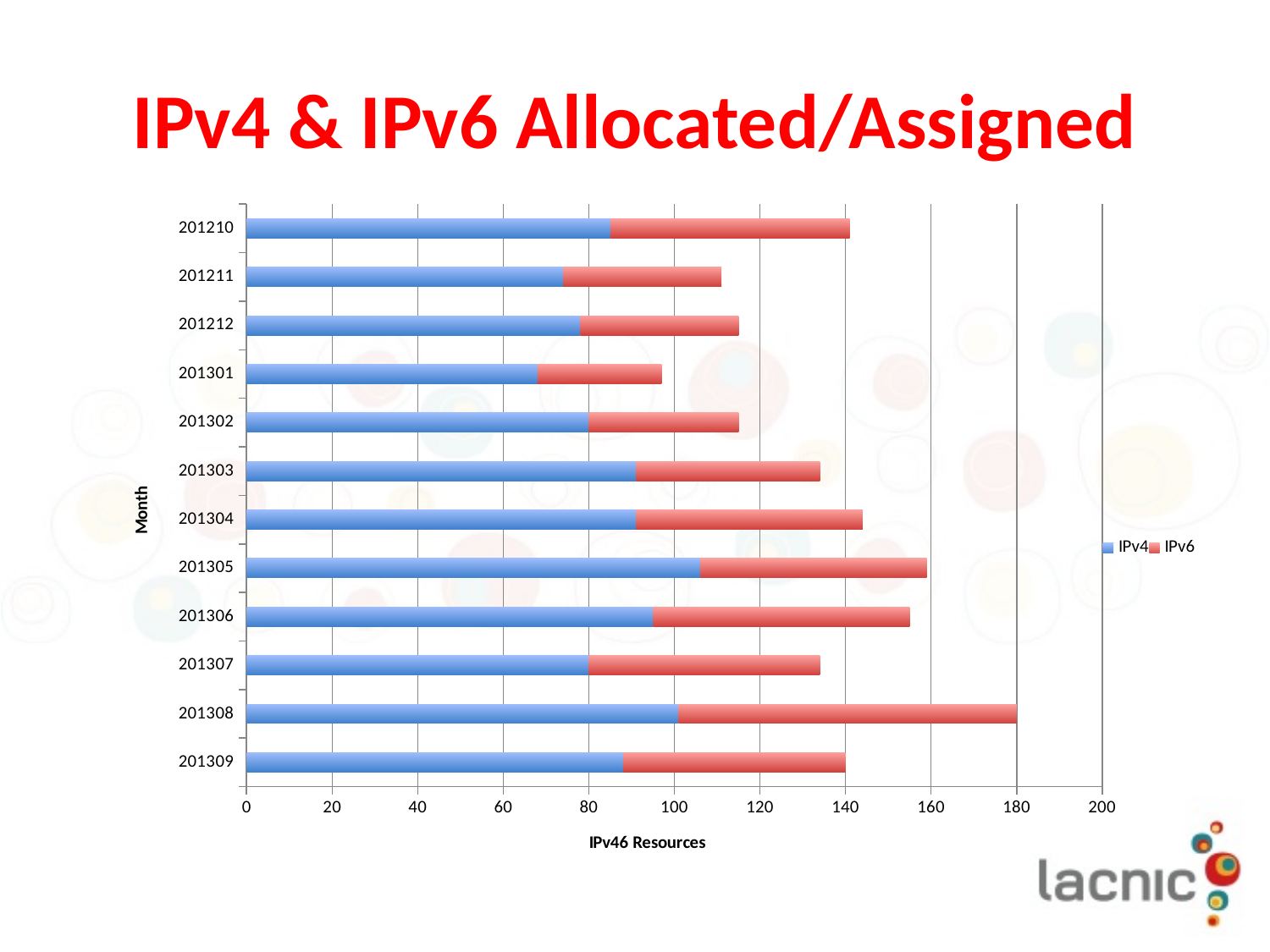

# IPv4 & IPv6 Allocated/Assigned

### Chart

| Category |  |  |
|---|---|---|
| 201309.0 | 88.0 | 52.0 |
| 201308.0 | 101.0 | 79.0 |
| 201307.0 | 80.0 | 54.0 |
| 201306.0 | 95.0 | 60.0 |
| 201305.0 | 106.0 | 53.0 |
| 201304.0 | 91.0 | 53.0 |
| 201303.0 | 91.0 | 43.0 |
| 201302.0 | 80.0 | 35.0 |
| 201301.0 | 68.0 | 29.0 |
| 201212.0 | 78.0 | 37.0 |
| 201211.0 | 74.0 | 37.0 |
| 201210.0 | 85.0 | 56.0 |